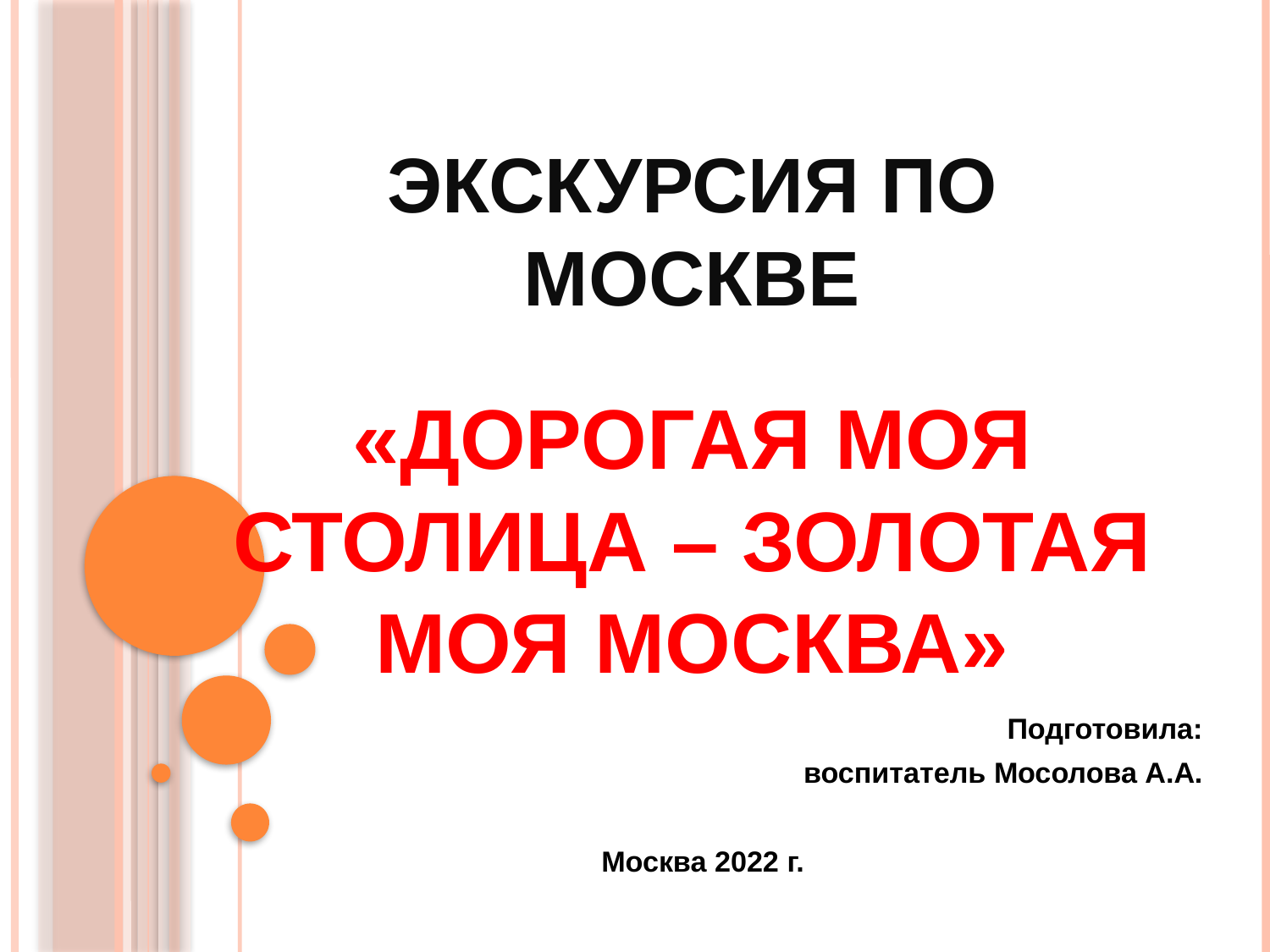

# Экскурсия по Москве «Дорогая моя столица – золотая моя Москва»

Подготовила:
воспитатель Мосолова А.А.

Москва 2022 г.